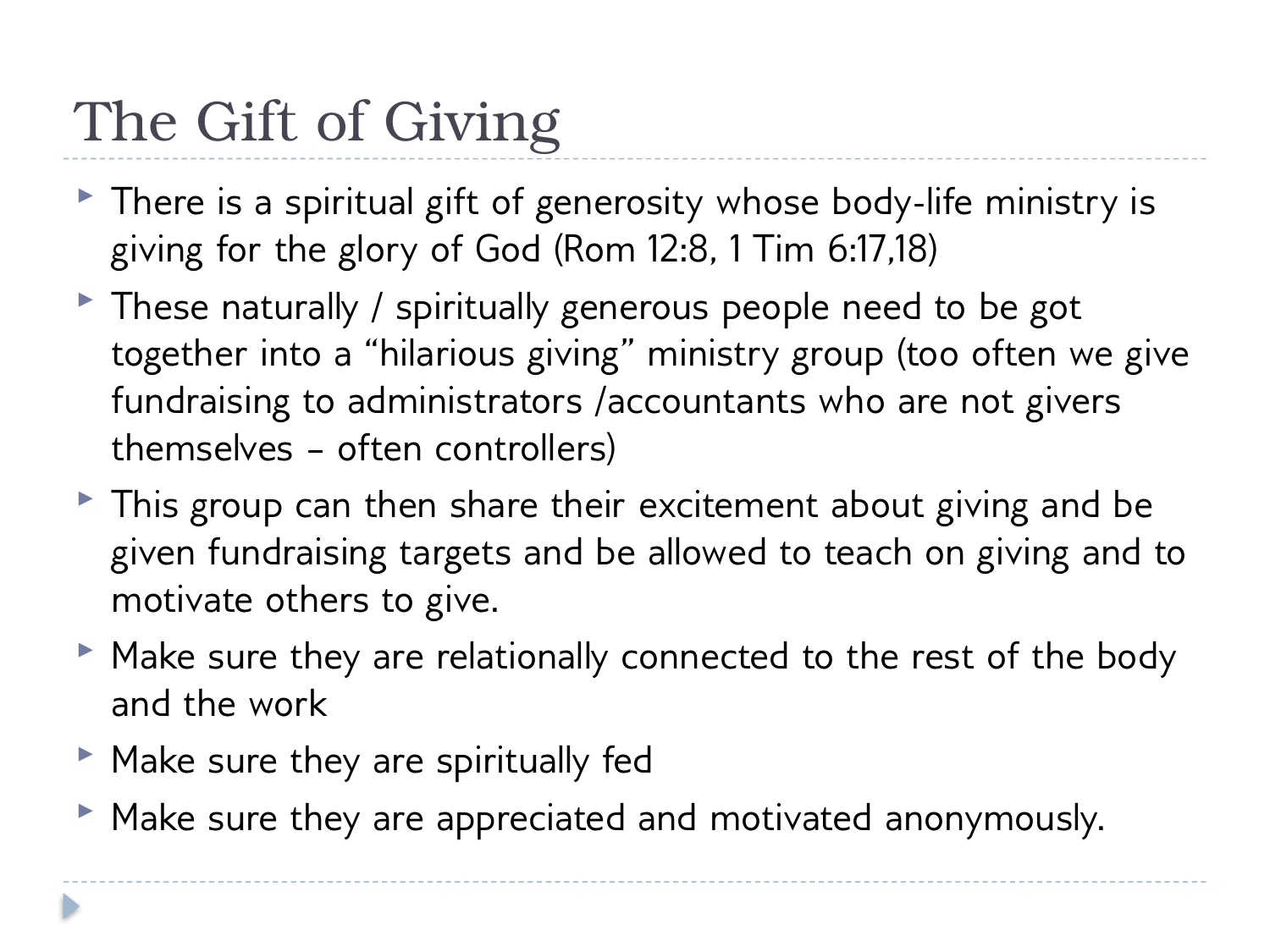

# The Gift of Giving
There is a spiritual gift of generosity whose body-life ministry is giving for the glory of God (Rom 12:8, 1 Tim 6:17,18)
These naturally / spiritually generous people need to be got together into a “hilarious giving” ministry group (too often we give fundraising to administrators /accountants who are not givers themselves – often controllers)
This group can then share their excitement about giving and be given fundraising targets and be allowed to teach on giving and to motivate others to give.
Make sure they are relationally connected to the rest of the body and the work
Make sure they are spiritually fed
Make sure they are appreciated and motivated anonymously.